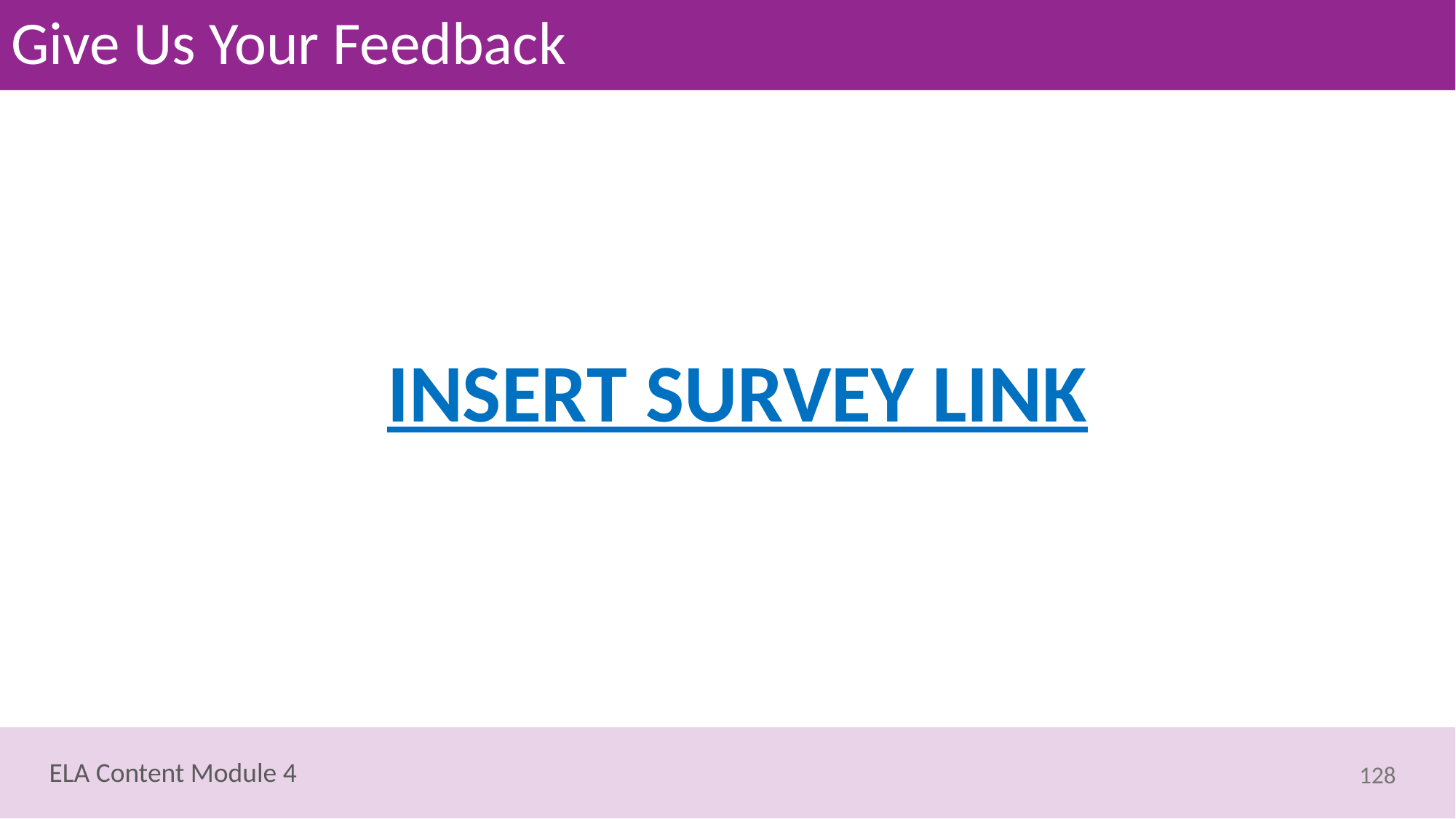

# Give Us Your Feedback

INSERT SURVEY LINK
128